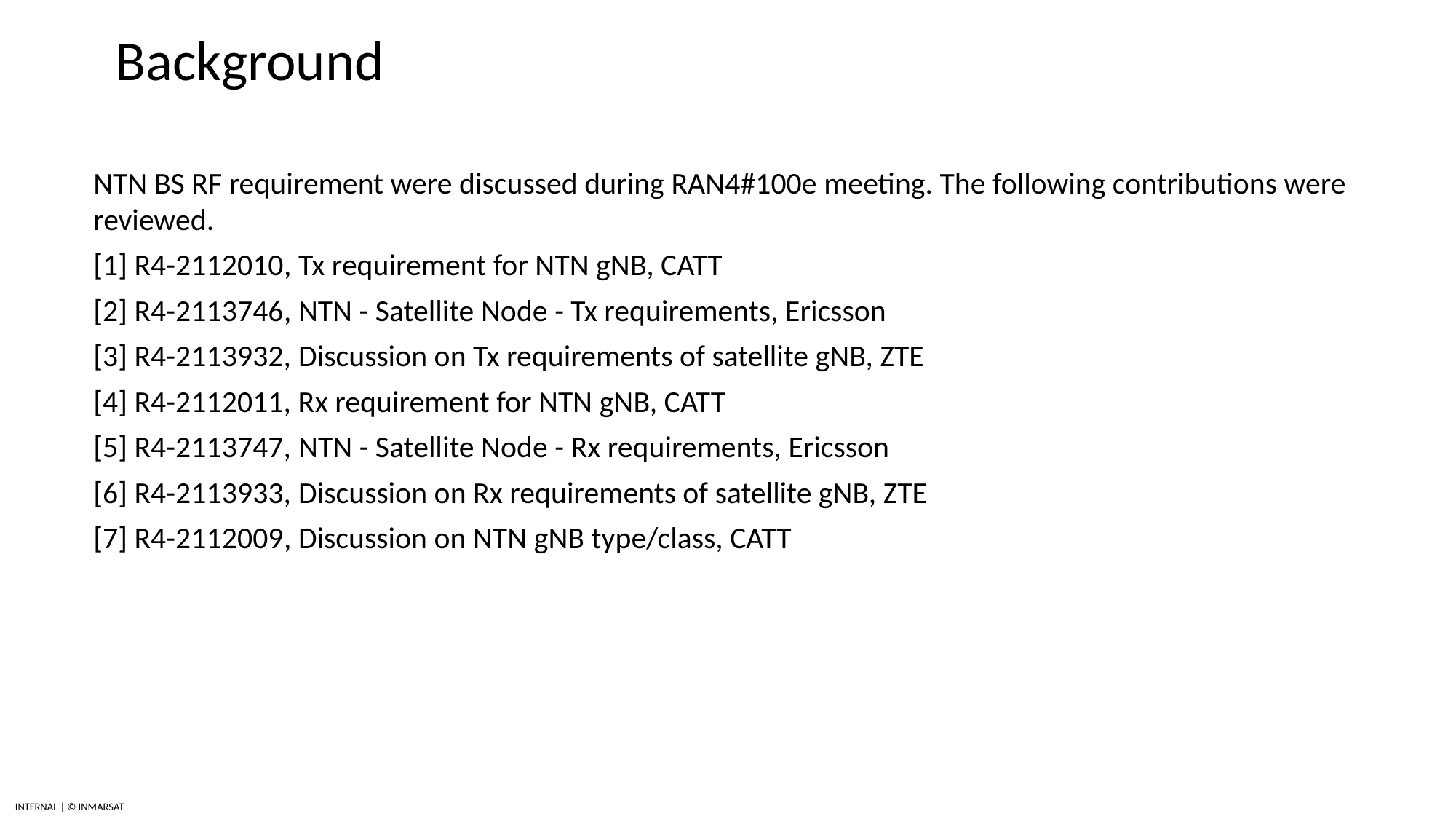

# Background
NTN BS RF requirement were discussed during RAN4#100e meeting. The following contributions were reviewed.
[1] R4-2112010, Tx requirement for NTN gNB, CATT
[2] R4-2113746, NTN - Satellite Node - Tx requirements, Ericsson
[3] R4-2113932, Discussion on Tx requirements of satellite gNB, ZTE
[4] R4-2112011, Rx requirement for NTN gNB, CATT
[5] R4-2113747, NTN - Satellite Node - Rx requirements, Ericsson
[6] R4-2113933, Discussion on Rx requirements of satellite gNB, ZTE
[7] R4-2112009, Discussion on NTN gNB type/class, CATT